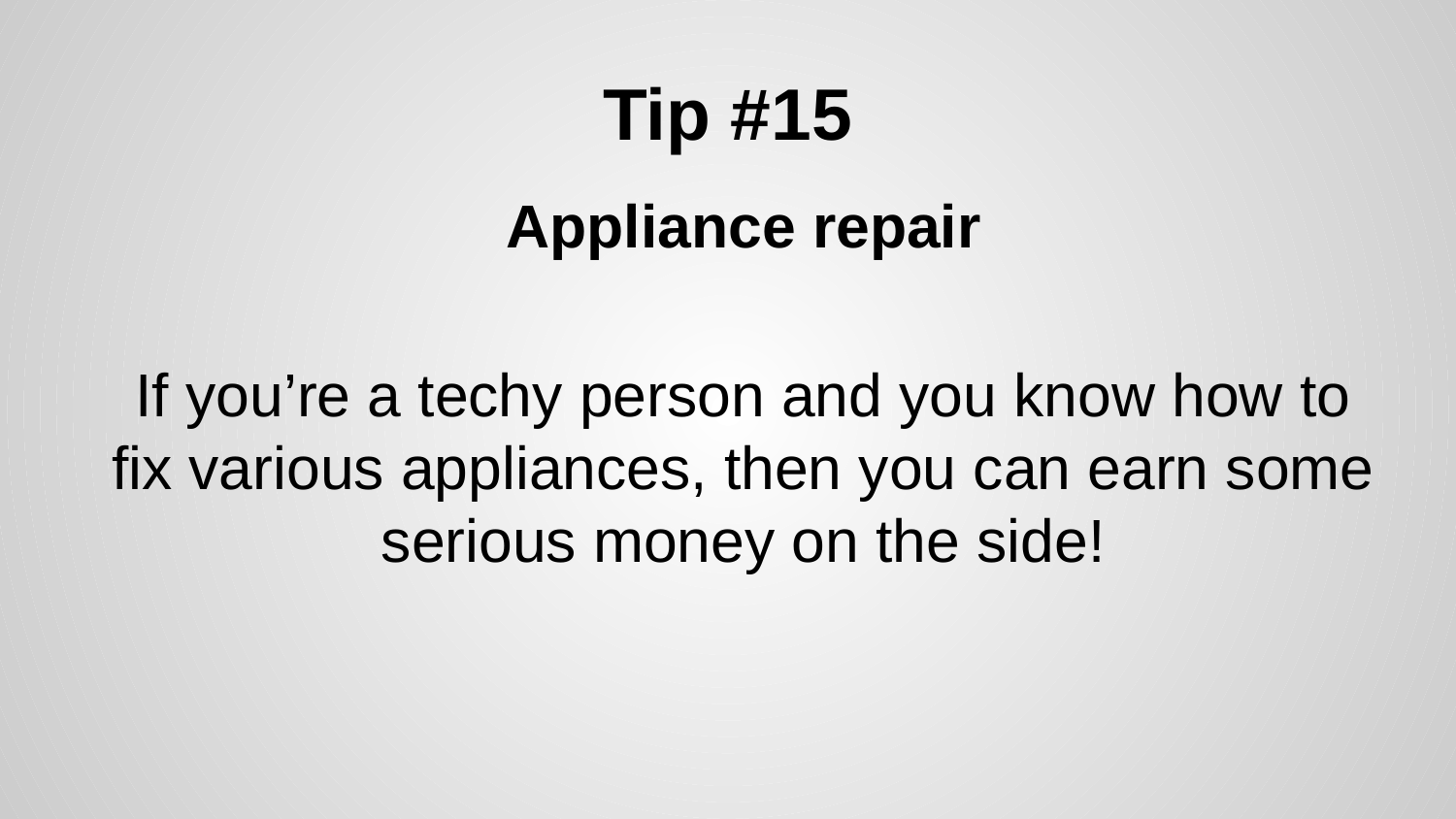

# Tip #15

Appliance repair

If you’re a techy person and you know how to fix various appliances, then you can earn some serious money on the side!